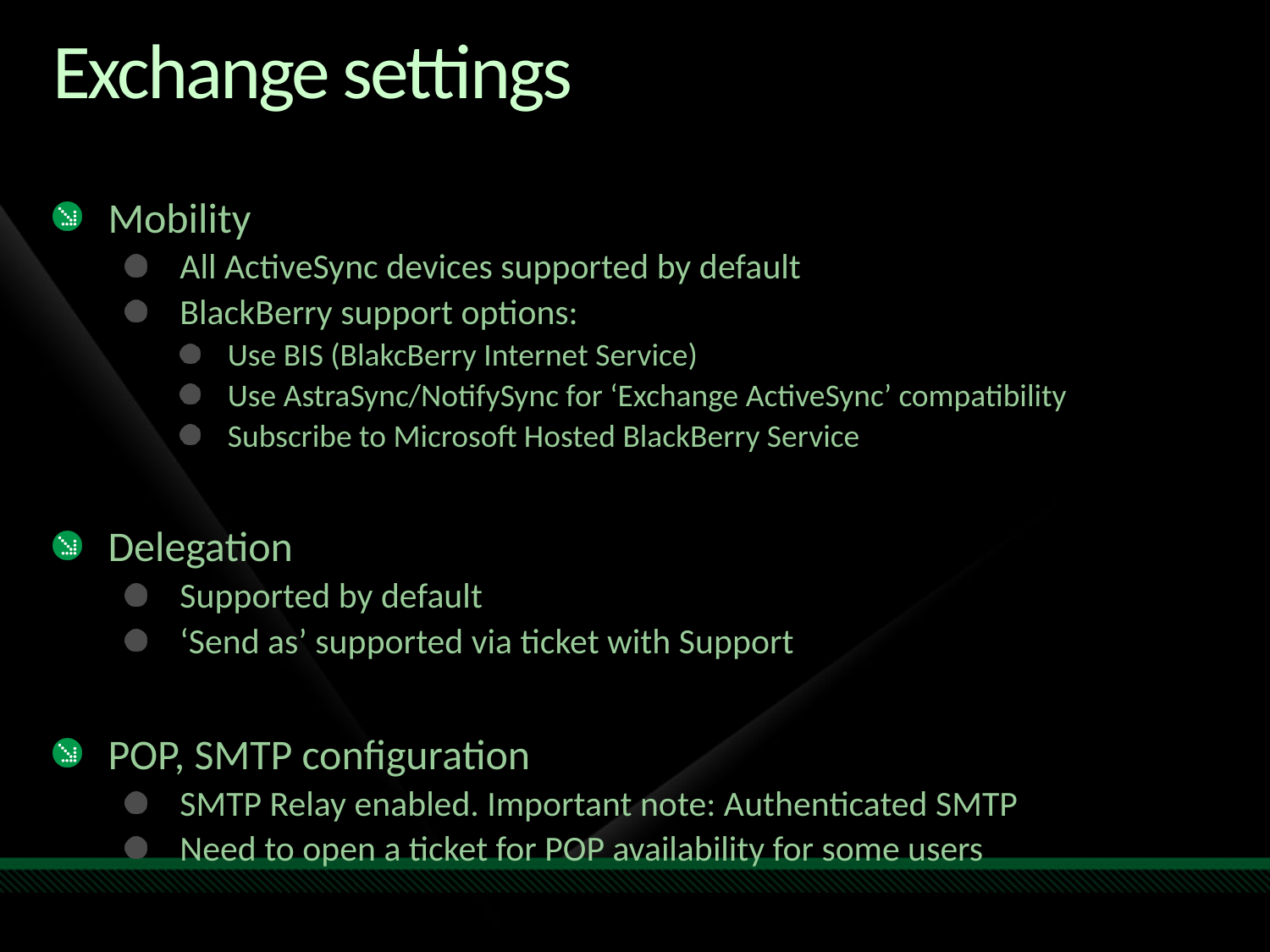

# Exchange settings
Mobility
All ActiveSync devices supported by default
BlackBerry support options:
Use BIS (BlakcBerry Internet Service)
Use AstraSync/NotifySync for ‘Exchange ActiveSync’ compatibility
Subscribe to Microsoft Hosted BlackBerry Service

Delegation
Supported by default
‘Send as’ supported via ticket with Support

POP, SMTP configuration
SMTP Relay enabled. Important note: Authenticated SMTP
Need to open a ticket for POP availability for some users